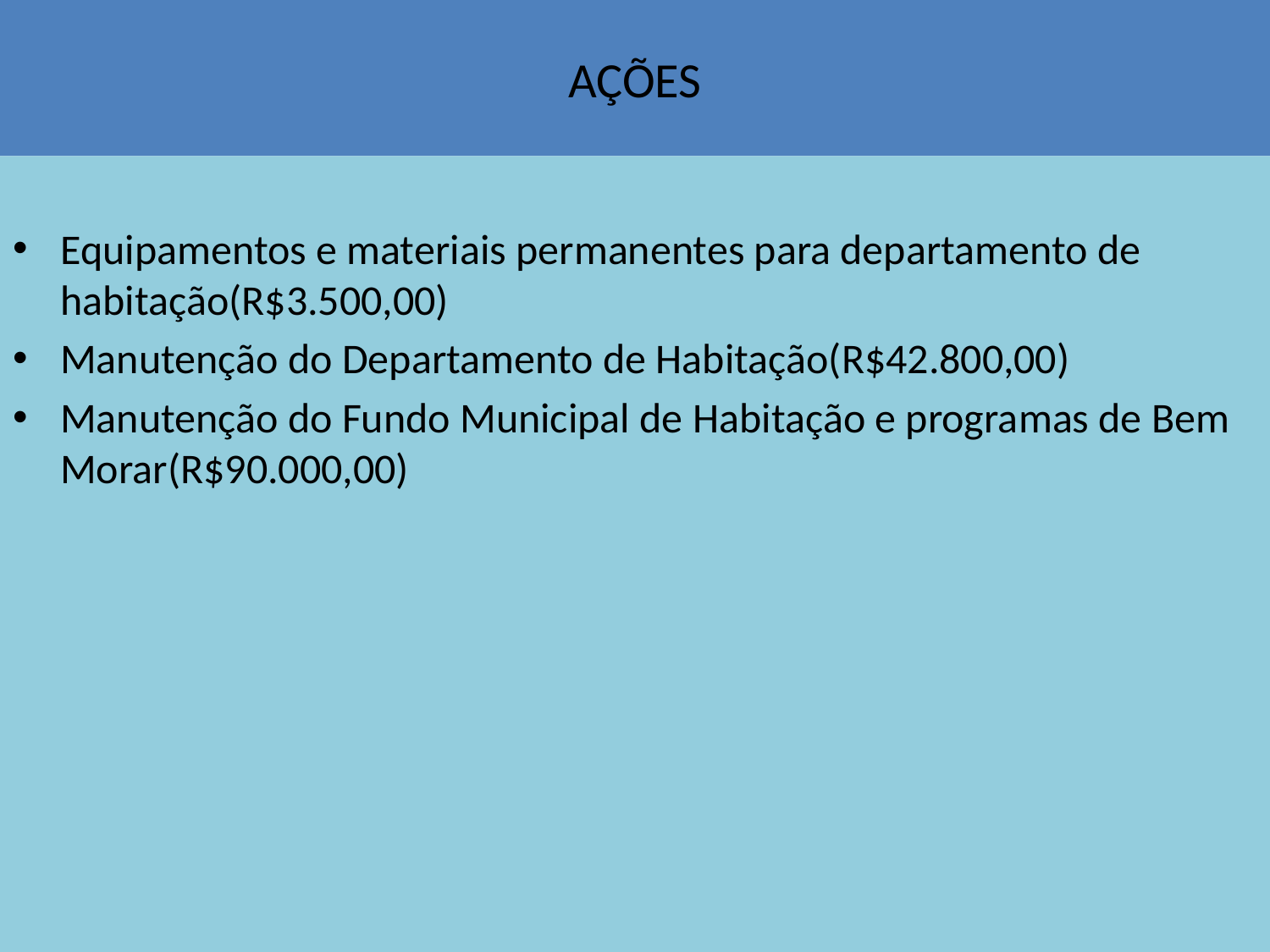

# AÇÕES

Equipamentos e materiais permanentes para departamento de habitação(R$3.500,00)
Manutenção do Departamento de Habitação(R$42.800,00)
Manutenção do Fundo Municipal de Habitação e programas de Bem Morar(R$90.000,00)